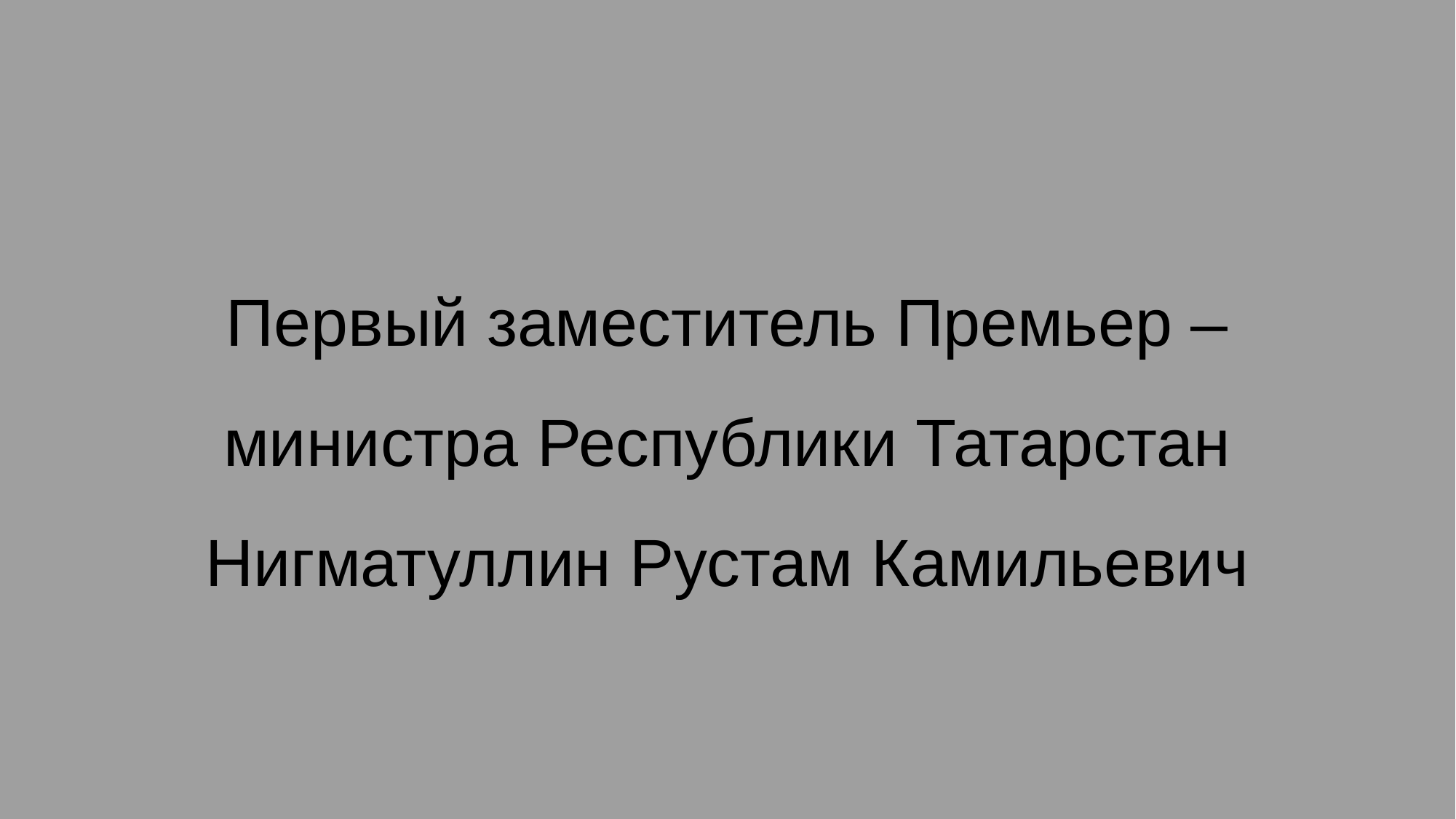

# Первый заместитель Премьер – министра Республики Татарстан Нигматуллин Рустам Камильевич